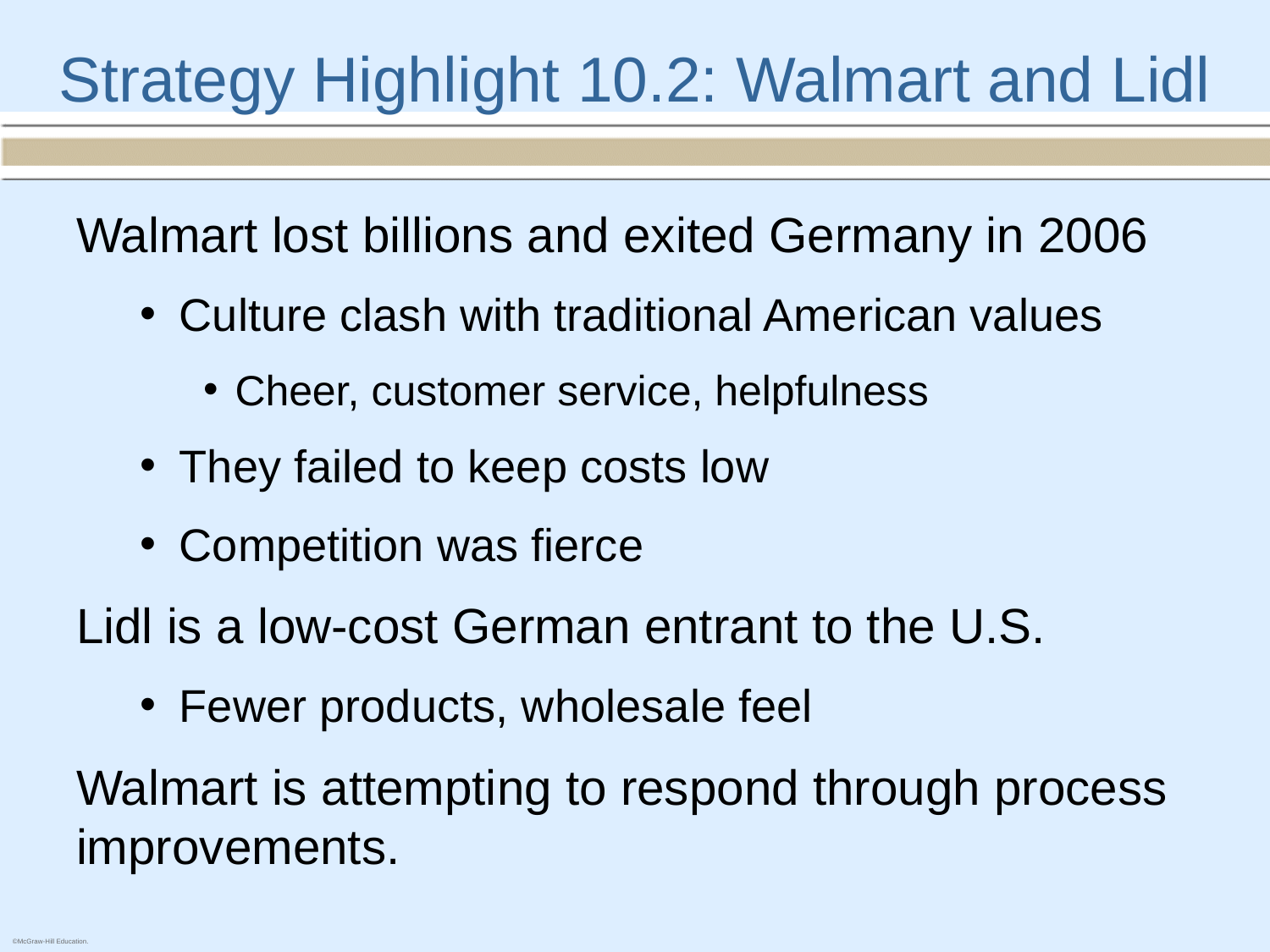

# Strategy Highlight 10.2: Walmart and Lidl
Walmart lost billions and exited Germany in 2006
Culture clash with traditional American values
Cheer, customer service, helpfulness
They failed to keep costs low
Competition was fierce
Lidl is a low-cost German entrant to the U.S.
Fewer products, wholesale feel
Walmart is attempting to respond through process improvements.